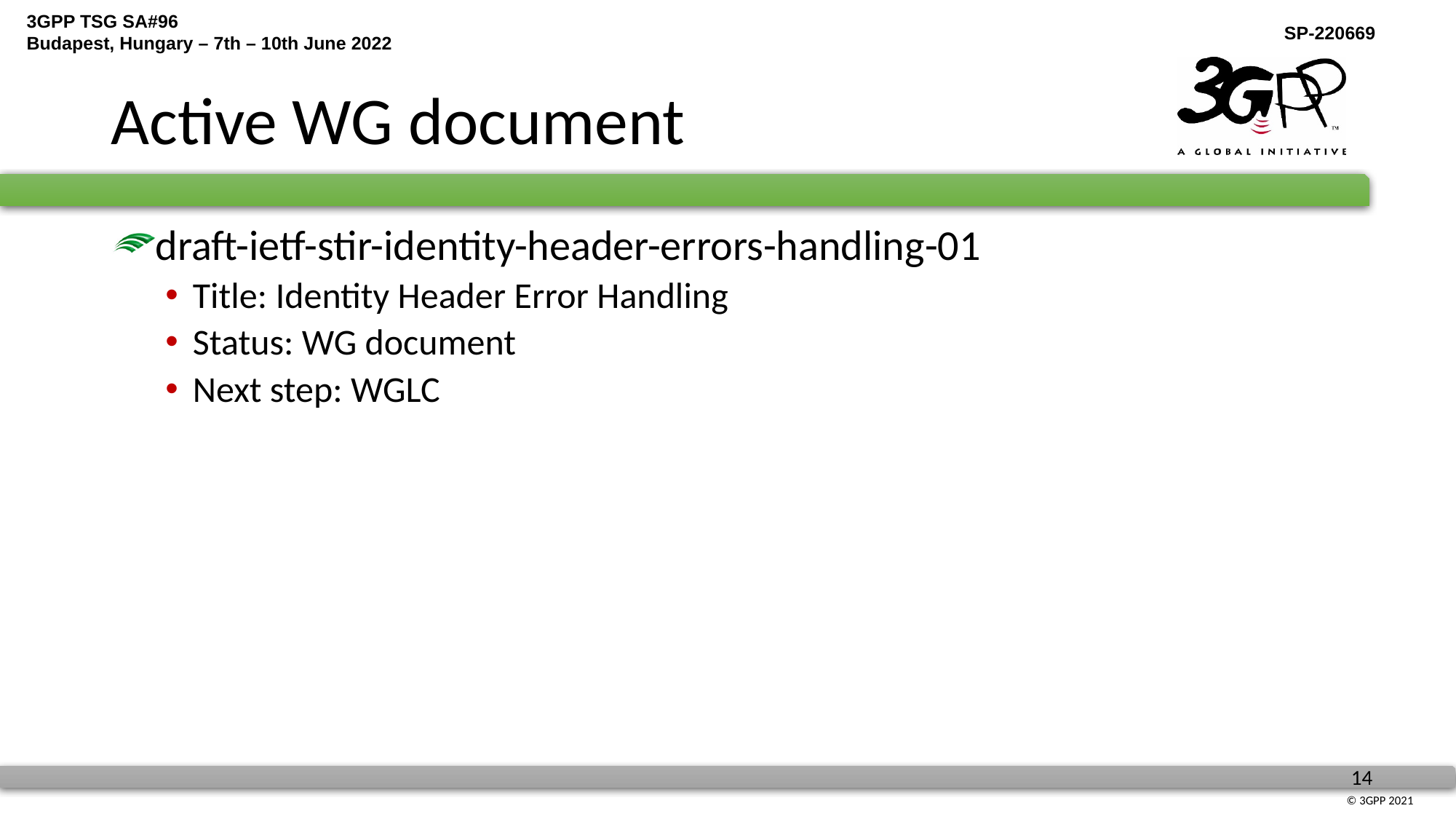

# Active WG document
draft-ietf-stir-identity-header-errors-handling-01
Title: Identity Header Error Handling
Status: WG document
Next step: WGLC